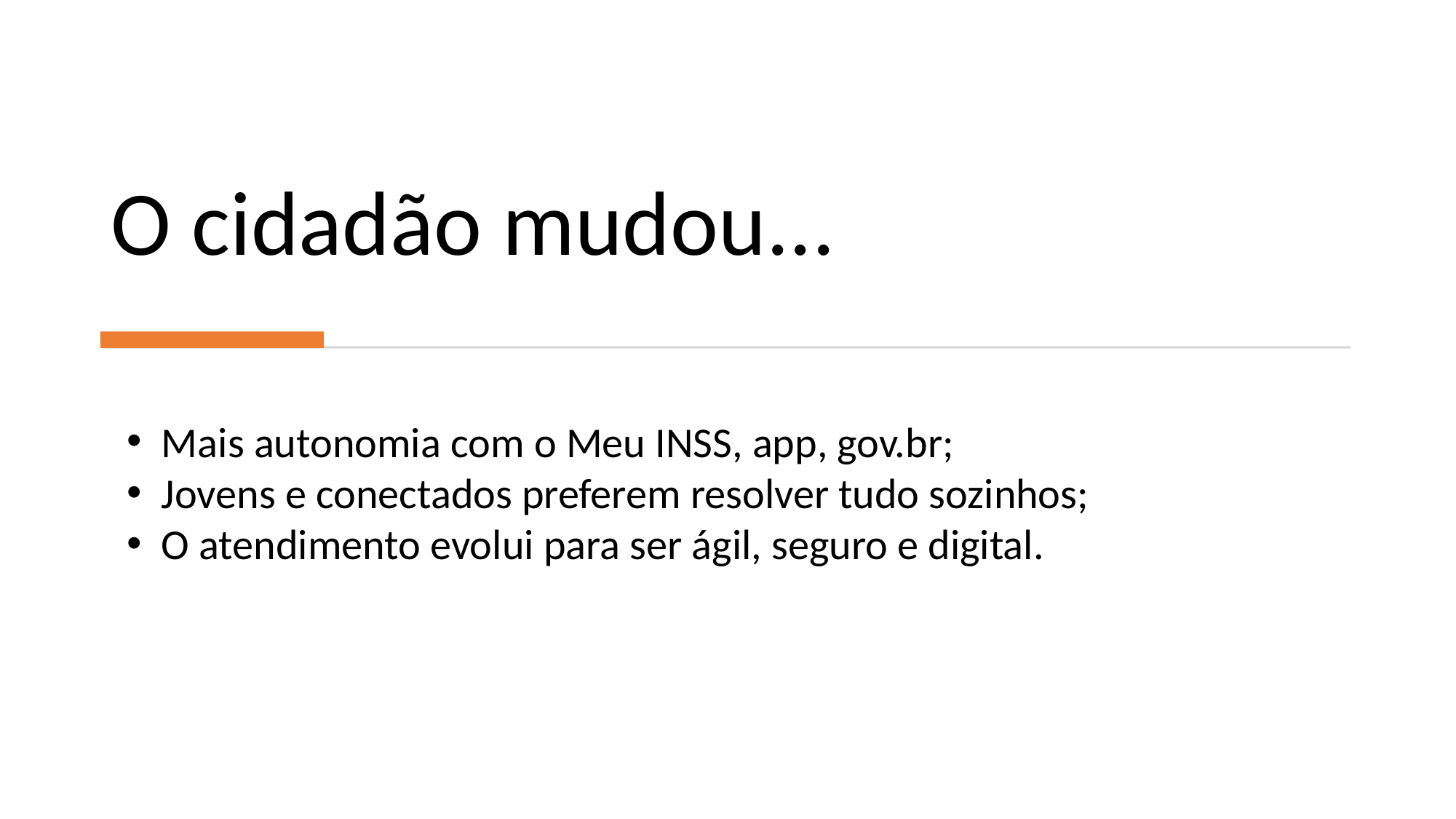

# O cidadão mudou...

Mais autonomia com o Meu INSS, app, gov.br;
Jovens e conectados preferem resolver tudo sozinhos;
O atendimento evolui para ser ágil, seguro e digital.